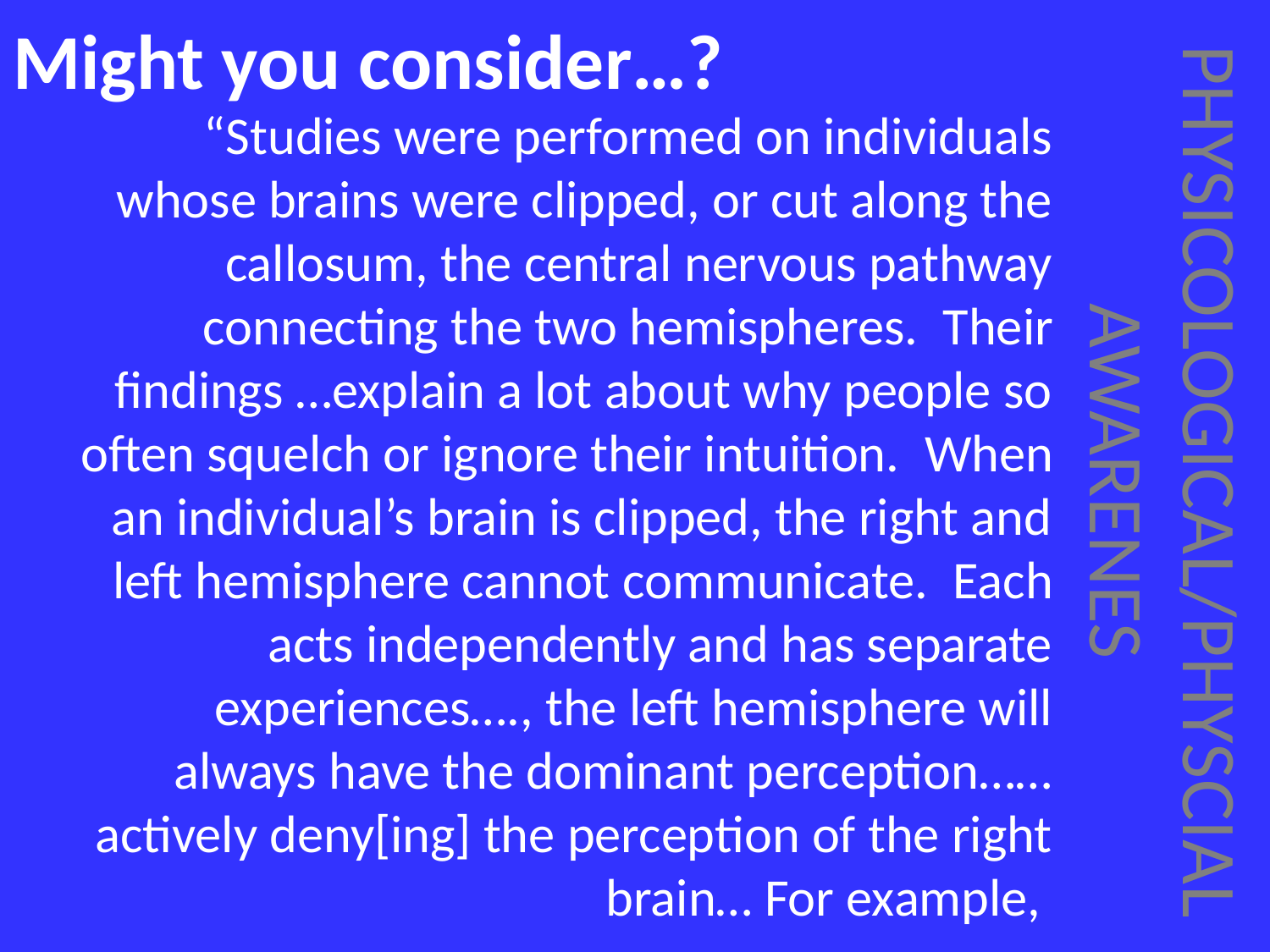

# Might you consider…?
“Studies were performed on individuals whose brains were clipped, or cut along the callosum, the central nervous pathway connecting the two hemispheres.  Their findings …explain a lot about why people so often squelch or ignore their intuition.  When an individual’s brain is clipped, the right and left hemisphere cannot communicate.  Each acts independently and has separate experiences…., the left hemisphere will always have the dominant perception……actively deny[ing] the perception of the right brain… For example,
PHYSICOLOGICAL/PHYSCIAL AWARENES